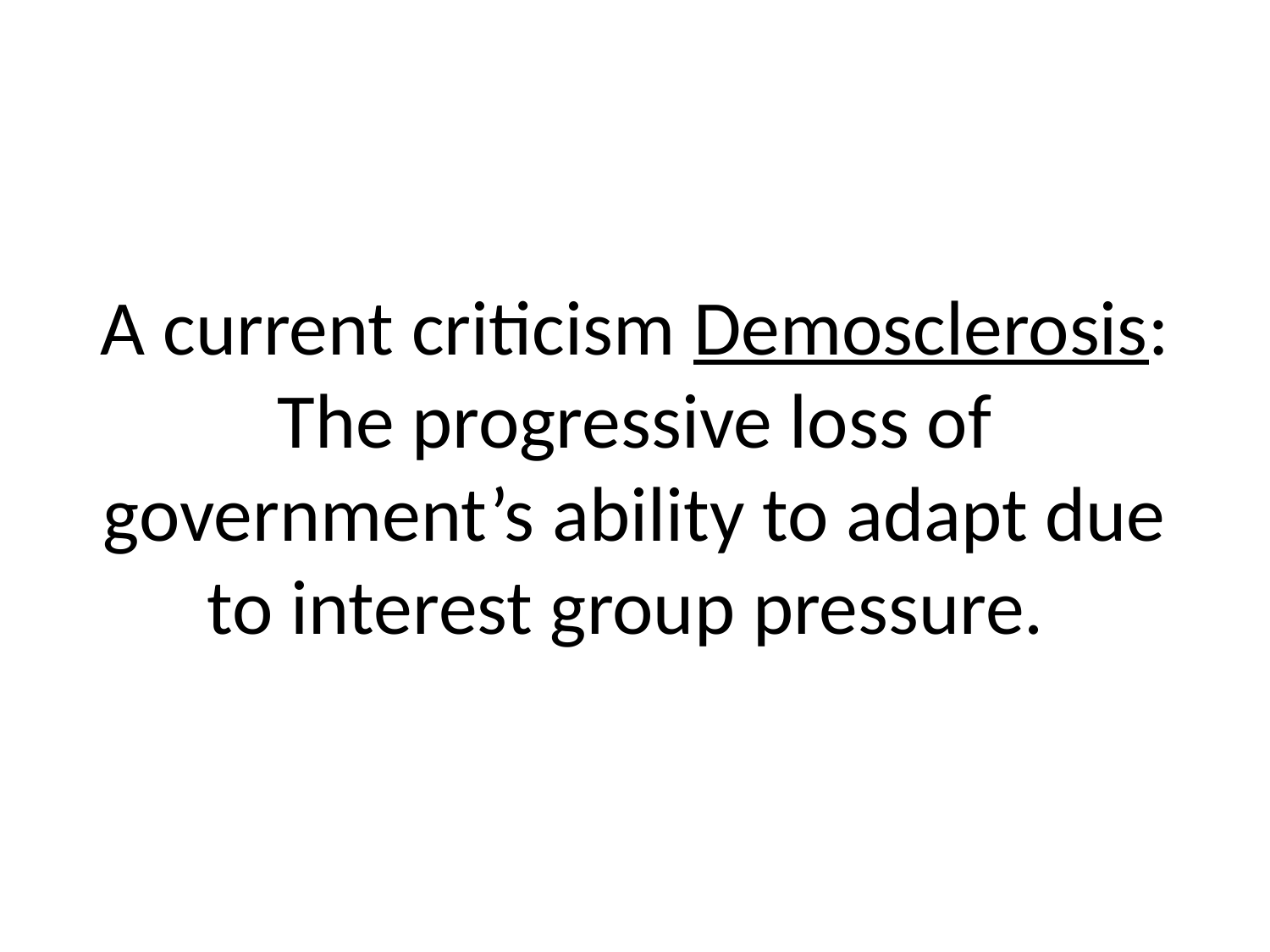

# A current criticism Demosclerosis: The progressive loss of government’s ability to adapt due to interest group pressure.